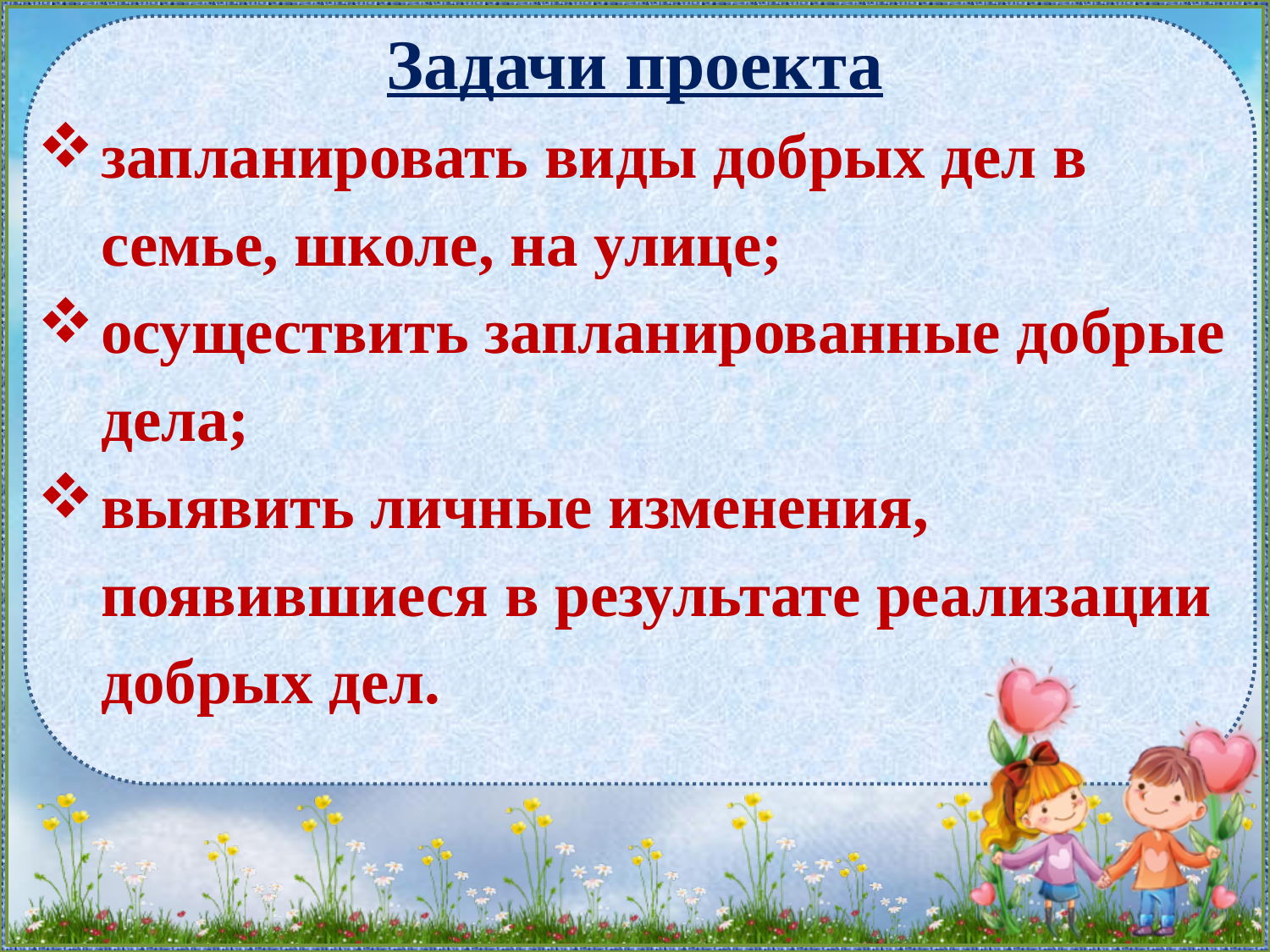

Задачи проекта
запланировать виды добрых дел в семье, школе, на улице;
осуществить запланированные добрые дела;
выявить личные изменения, появившиеся в результате реализации добрых дел.